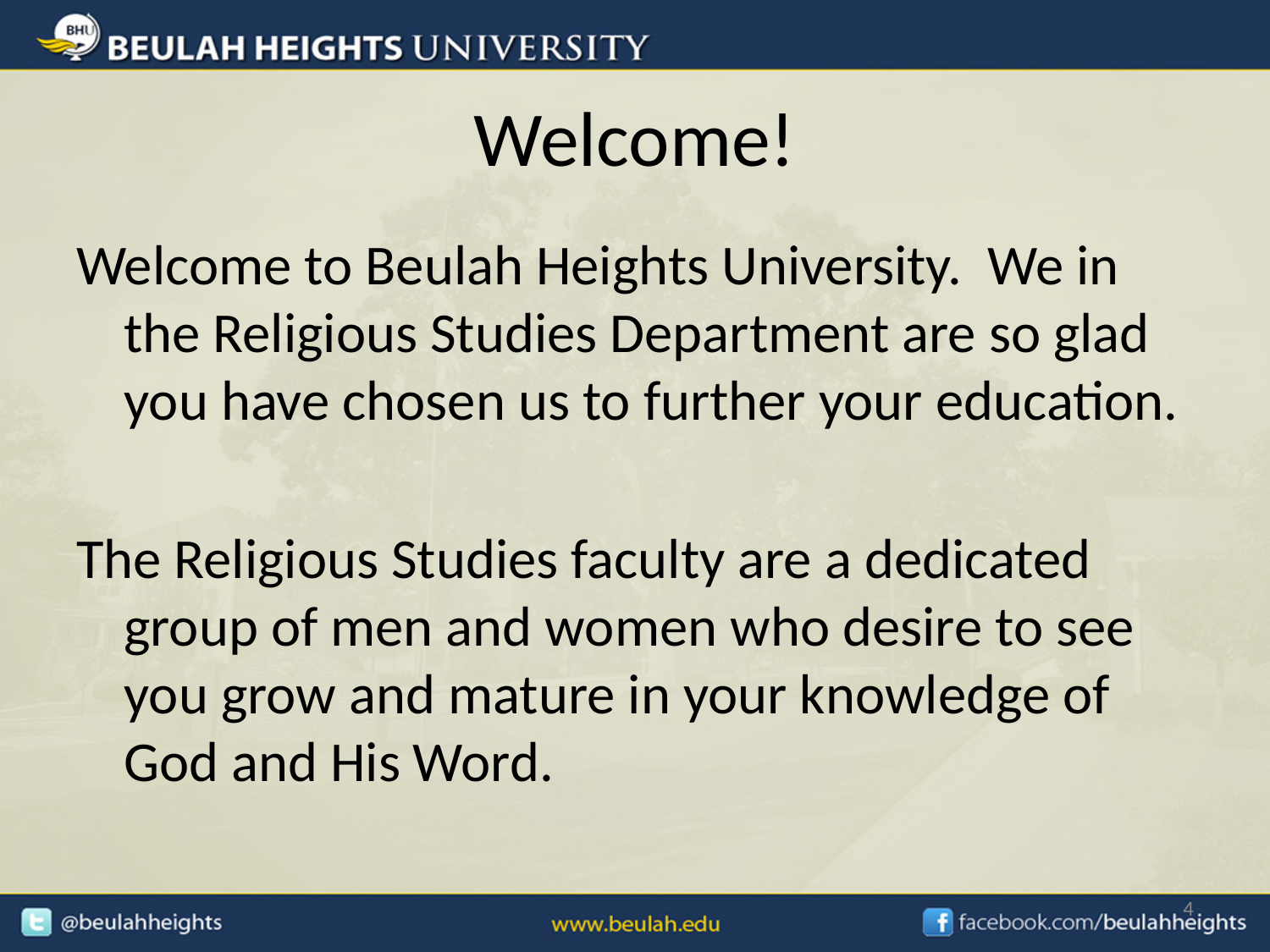

# Welcome!
Welcome to Beulah Heights University.  We in the Religious Studies Department are so glad you have chosen us to further your education.

The Religious Studies faculty are a dedicated group of men and women who desire to see you grow and mature in your knowledge of God and His Word.

4